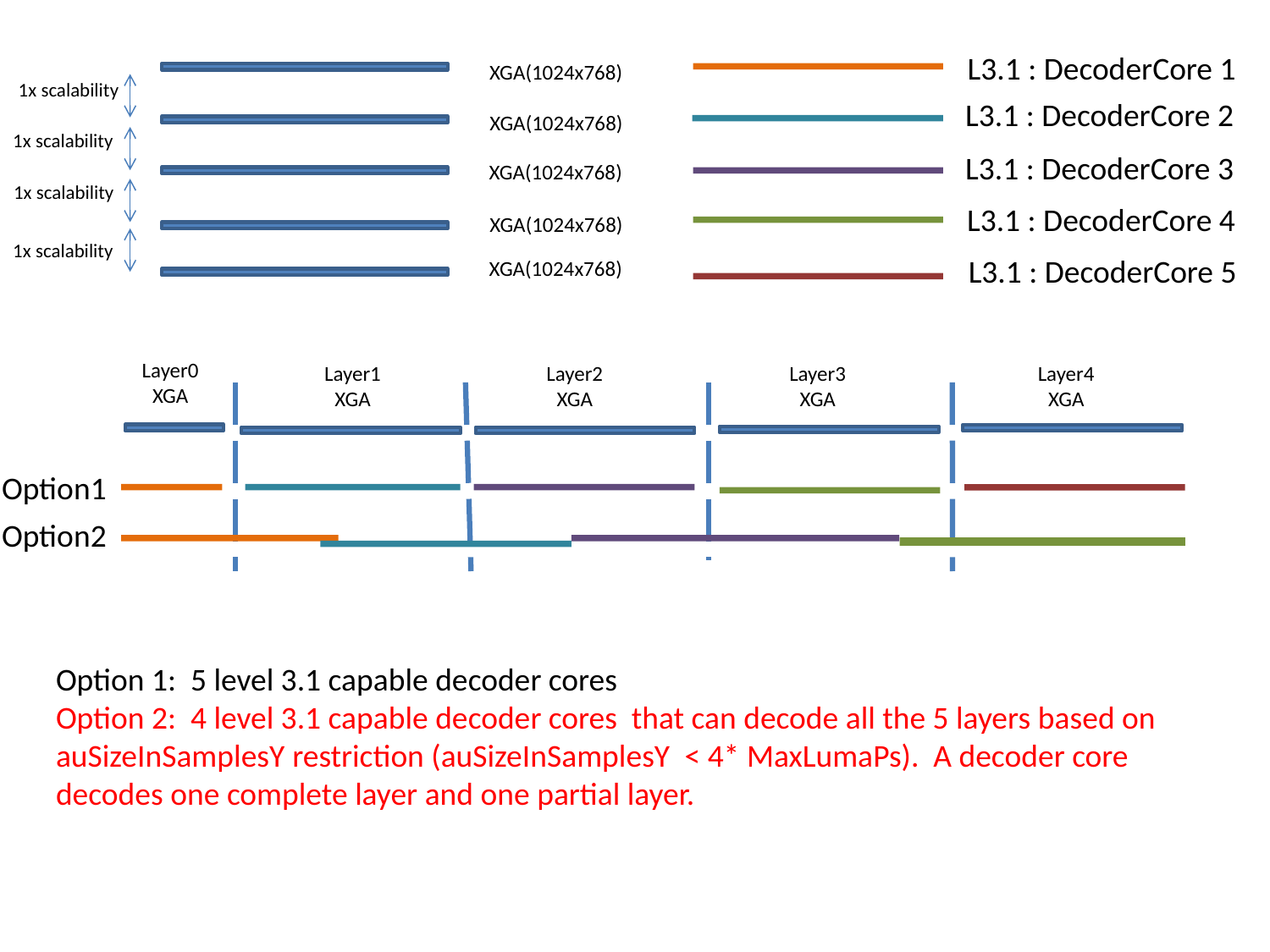

L3.1 : DecoderCore 1
 XGA(1024x768)

1x scalability
L3.1 : DecoderCore 2
XGA(1024x768)

1x scalability
L3.1 : DecoderCore 3
XGA(1024x768)

1x scalability
L3.1 : DecoderCore 4
XGA(1024x768)

1x scalability
L3.1 : DecoderCore 5
XGA(1024x768)

Layer0
XGA
Layer4
XGA
Layer2
XGA
Layer3
XGA
Layer1
XGA

Option1

Option2

Option 1:  5 level 3.1 capable decoder cores
Option 2:  4 level 3.1 capable decoder cores  that can decode all the 5 layers based on auSizeInSamplesY restriction (auSizeInSamplesY  < 4* MaxLumaPs).  A decoder core decodes one complete layer and one partial layer.